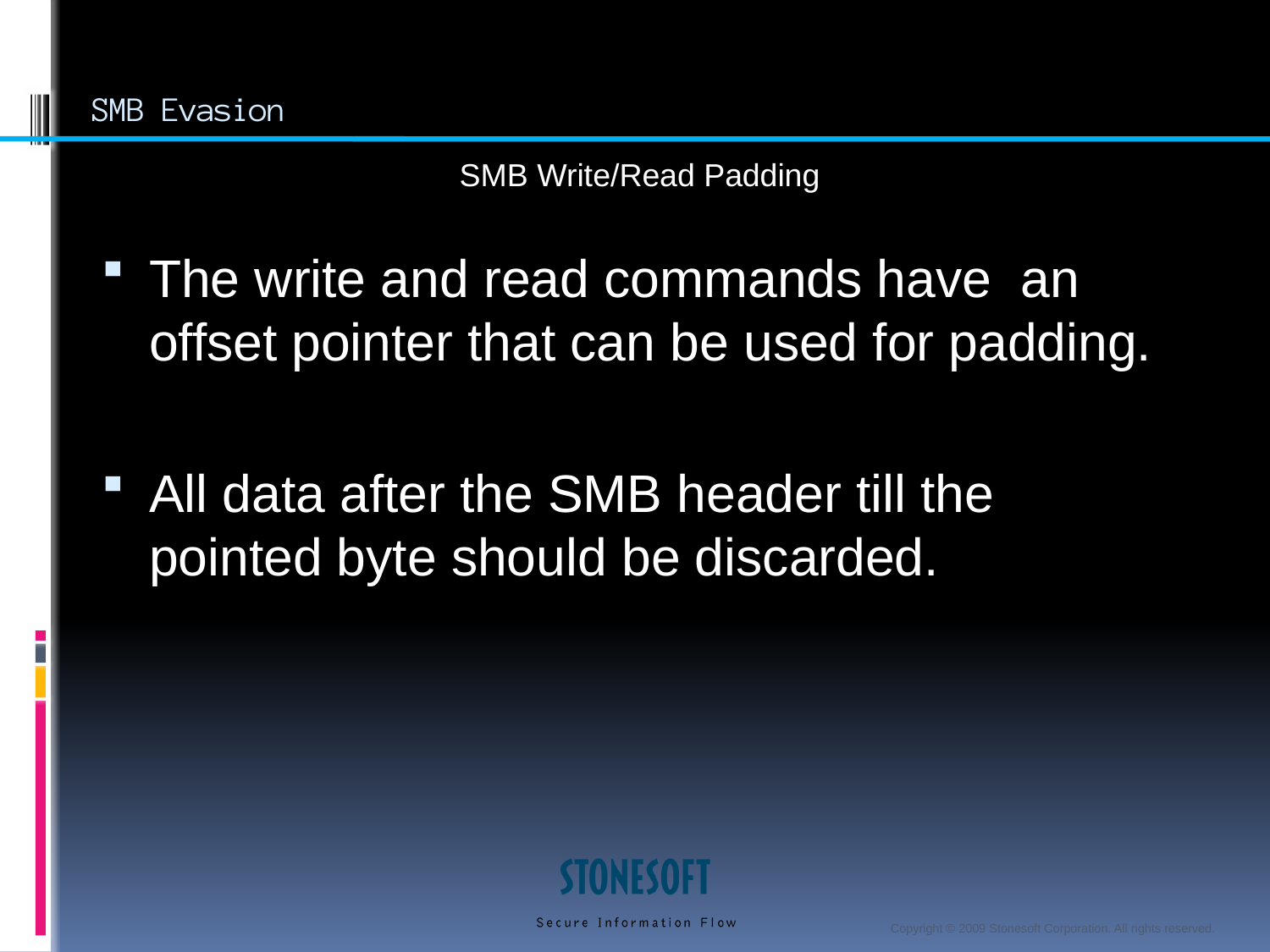

# SMB Evasion
SMB Write/Read Padding

The write and read commands have  an offset pointer that can be used for padding.

All data after the SMB header till the pointed byte should be discarded.